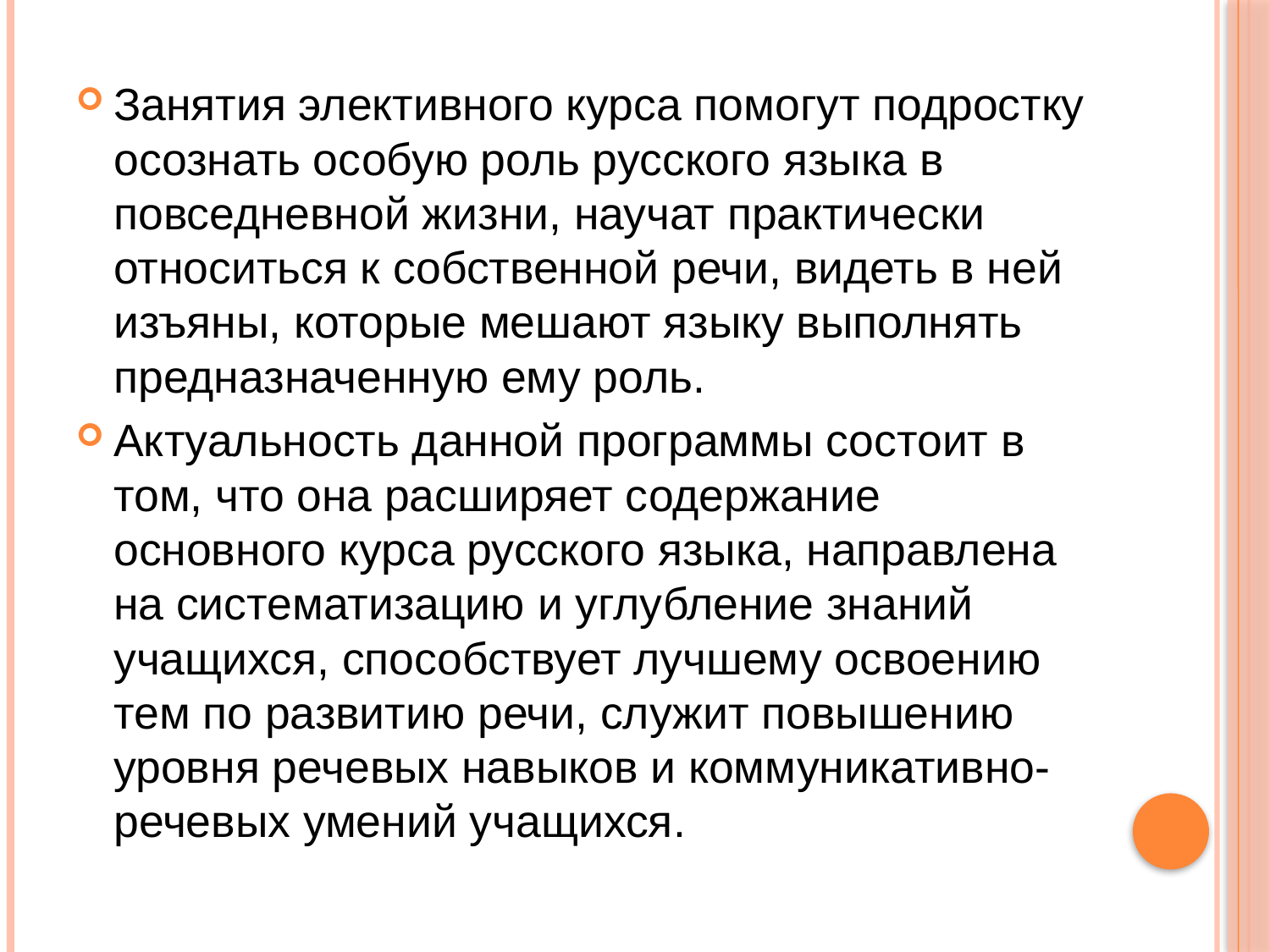

Занятия элективного курса помогут подростку осознать особую роль русского языка в повседневной жизни, научат практически относиться к собственной речи, видеть в ней изъяны, которые мешают языку выполнять предназначенную ему роль.
Актуальность данной программы состоит в том, что она расширяет содержание основного курса русского языка, направлена на систематизацию и углубление знаний учащихся, способствует лучшему освоению тем по развитию речи, служит повышению уровня речевых навыков и коммуникативно-речевых умений учащихся.